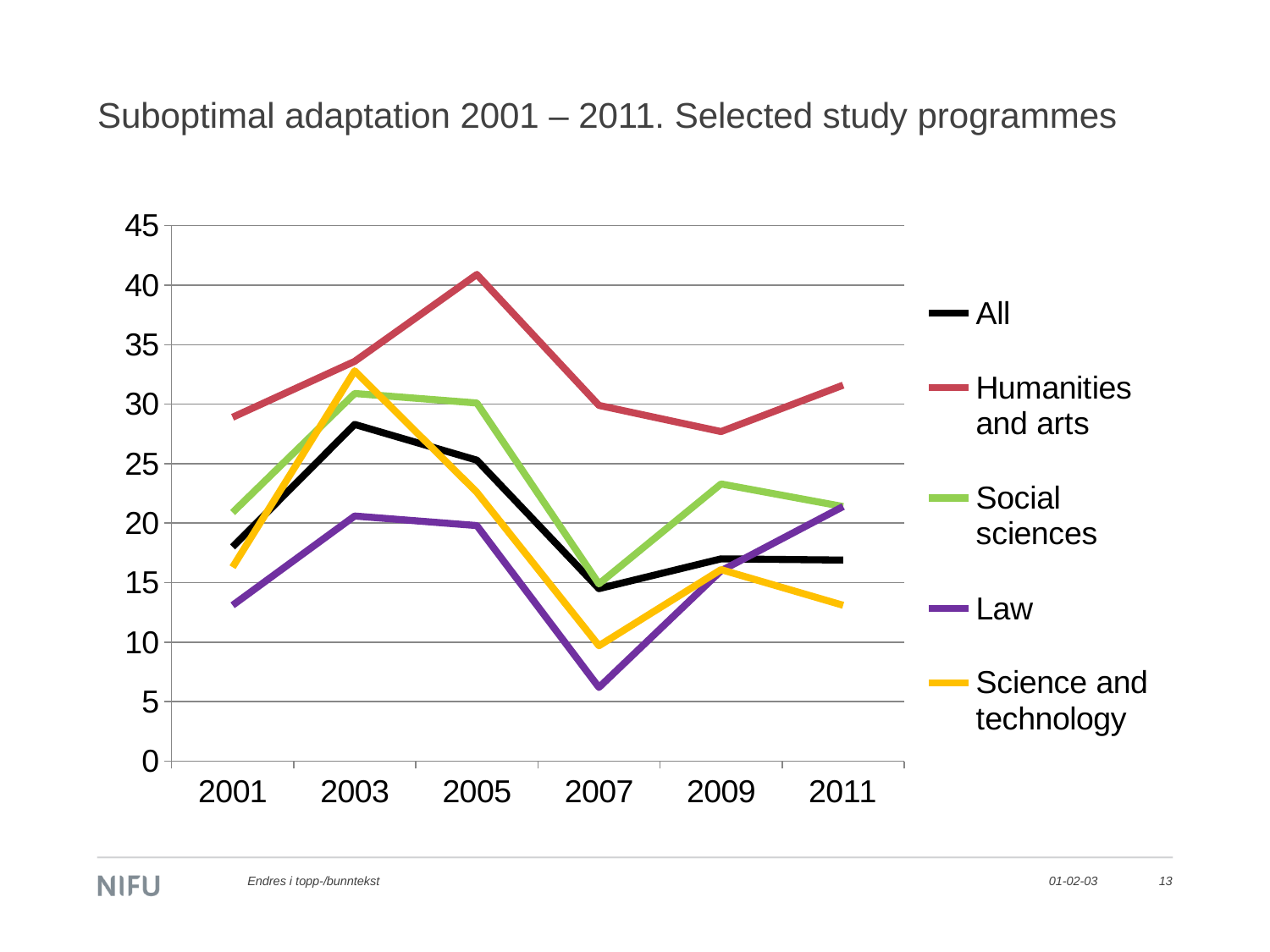

# Suboptimal adaptation 2001 – 2011. Selected study programmes

### Chart

| Category | All | Humanities and arts | Social sciences | Law | Science and technology |
|---|---|---|---|---|---|
| 2001 | 18.0 | 28.9 | 20.9 | 13.1 | 16.3 |
| 2003 | 28.3 | 33.6 | 30.9 | 20.6 | 32.80000000000001 |
| 2005 | 25.3 | 40.9 | 30.1 | 19.8 | 22.6 |
| 2007 | 14.5 | 29.9 | 14.9 | 6.2 | 9.700000000000001 |
| 2009 | 17.0 | 27.7 | 23.3 | 16.0 | 16.1 |
| 2011 | 16.9 | 31.6 | 21.4 | 21.4 | 13.1 |
Endres i topp-/bunntekst
01-02-03
13